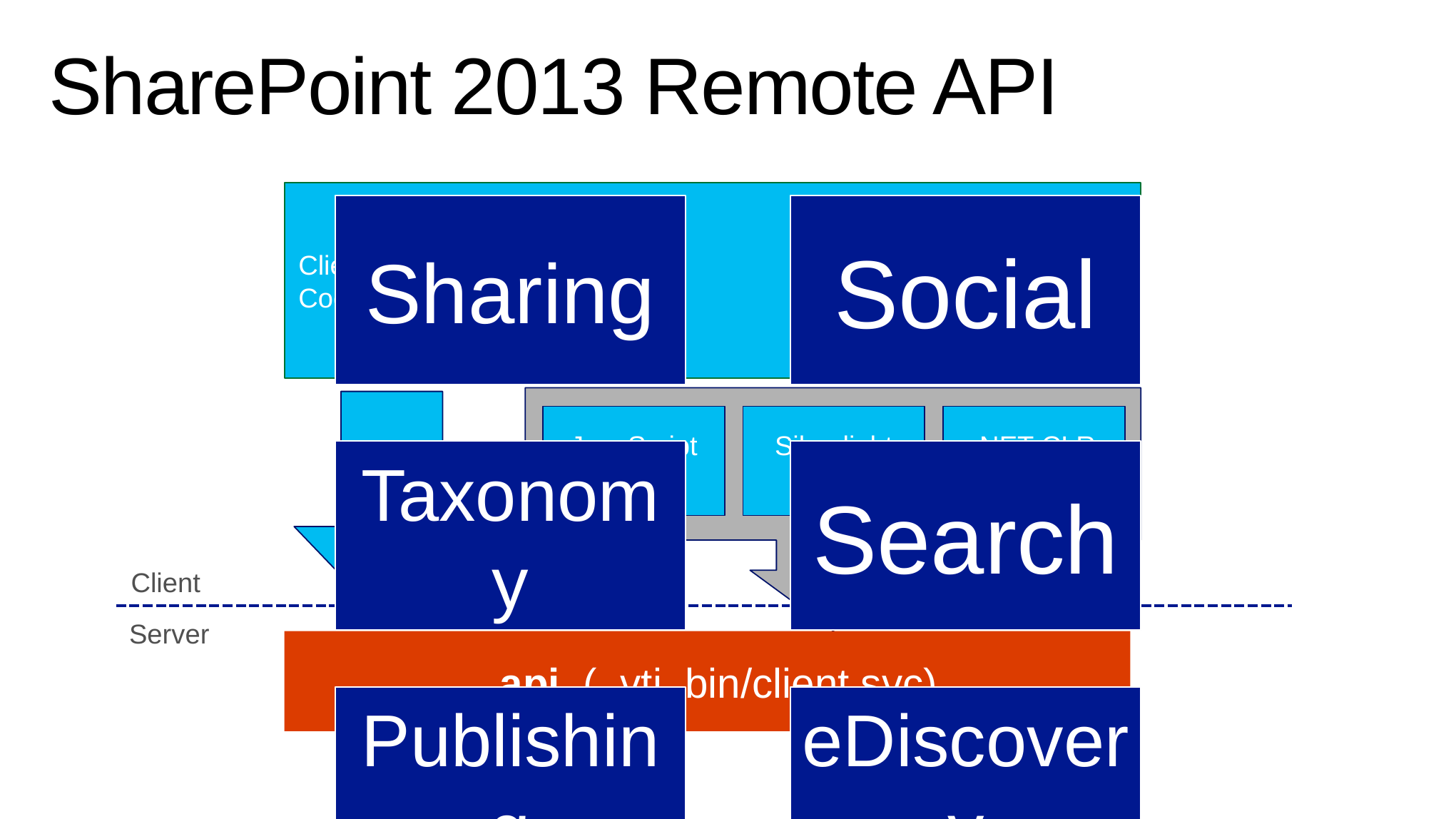

# SharePoint 2013 Remote API
Client
Code
Sharing
Search
Social
Taxonomy

REST
oData
JSON
JavaScript Library
Silverlight Library
.NET CLR Library
CSOM
Client
Server
_api  (_vti_bin/client.svc)